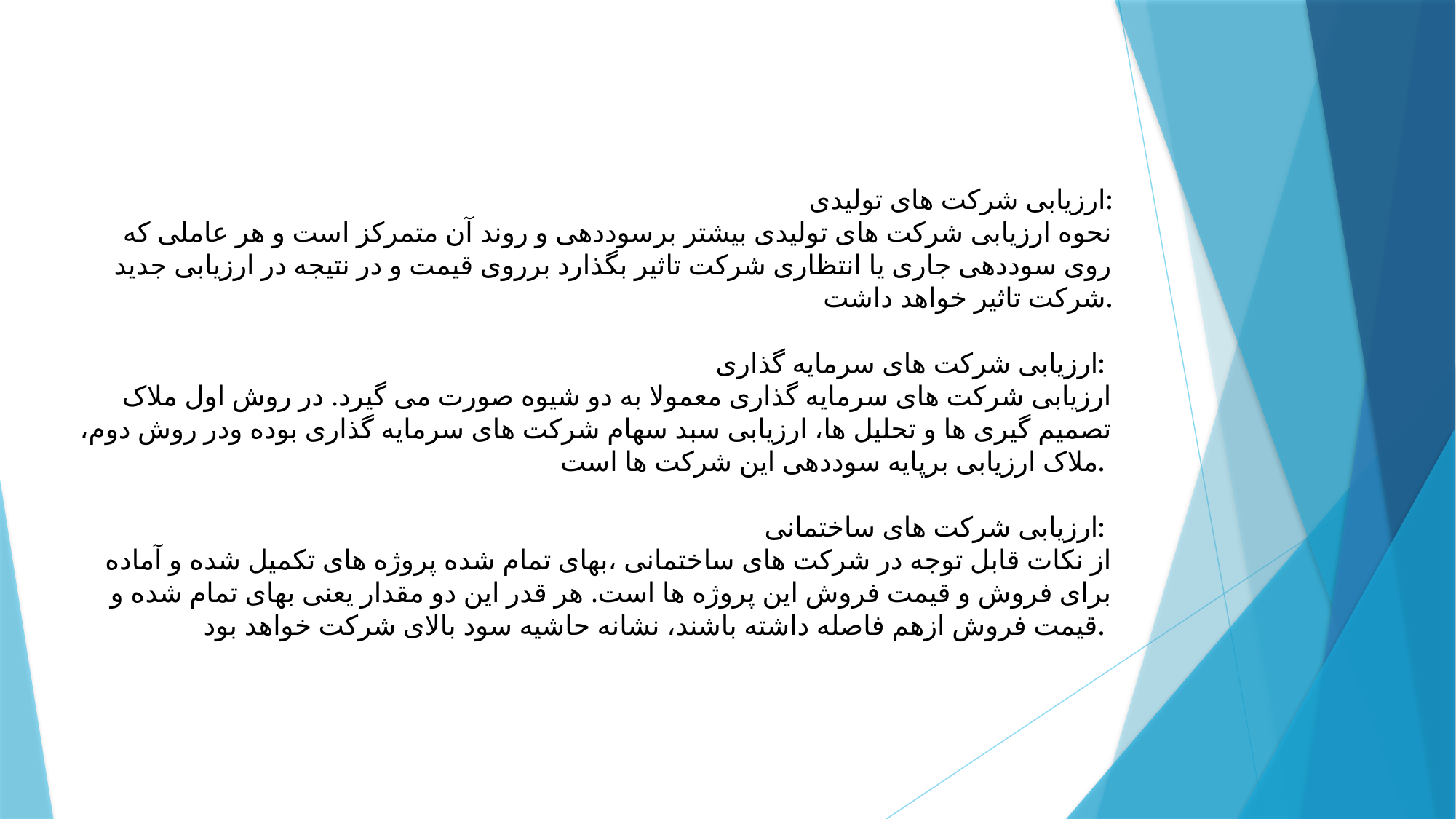

ارزیابی شرکت های تولیدی:
 نحوه ارزیابی شرکت های تولیدی بیشتر برسوددهی و روند آن متمرکز است و هر عاملی که روی سوددهی جاری یا انتظاری شرکت تاثیر بگذارد برروی قیمت و در نتیجه در ارزیابی جدید شرکت تاثیر خواهد داشت.

ارزیابی شرکت های سرمایه گذاری:
ارزیابی شرکت های سرمایه گذاری معمولا به دو شیوه صورت می گیرد. در روش اول ملاک تصمیم گیری ها و تحلیل ها، ارزیابی سبد سهام شرکت های سرمایه گذاری بوده ودر روش دوم، ملاک ارزیابی برپایه سوددهی این شرکت ها است.

ارزیابی شرکت های ساختمانی:
از نکات قابل توجه در شرکت های ساختمانی ،بهای تمام شده پروژه های تکمیل شده و آماده برای فروش و قیمت فروش این پروژه ها است. هر قدر این دو مقدار یعنی بهای تمام شده و قیمت فروش ازهم فاصله داشته باشند، نشانه حاشیه سود بالای شرکت خواهد بود.